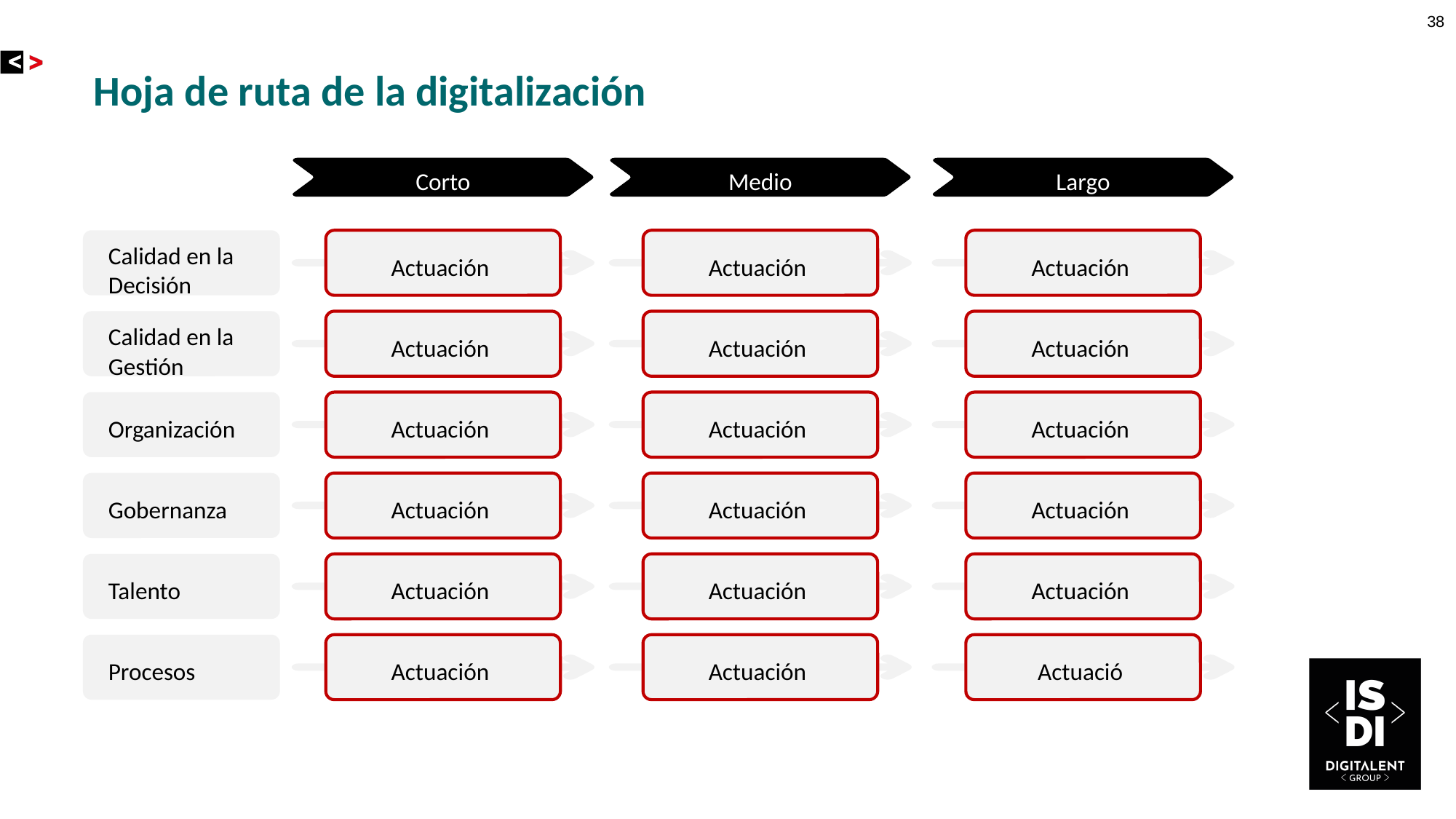

Hoja de ruta de la digitalización

Corto
Medio
Largo

Calidad en la Decisión
Actuación
Actuación
Actuación

Calidad en la Gestión
Actuación
Actuación
Actuación

Organización
Actuación
Actuación
Actuación

Gobernanza
Actuación
Actuación
Actuación

Talento
Actuación
Actuación
Actuación

Procesos
Actuación
Actuación
Actuació